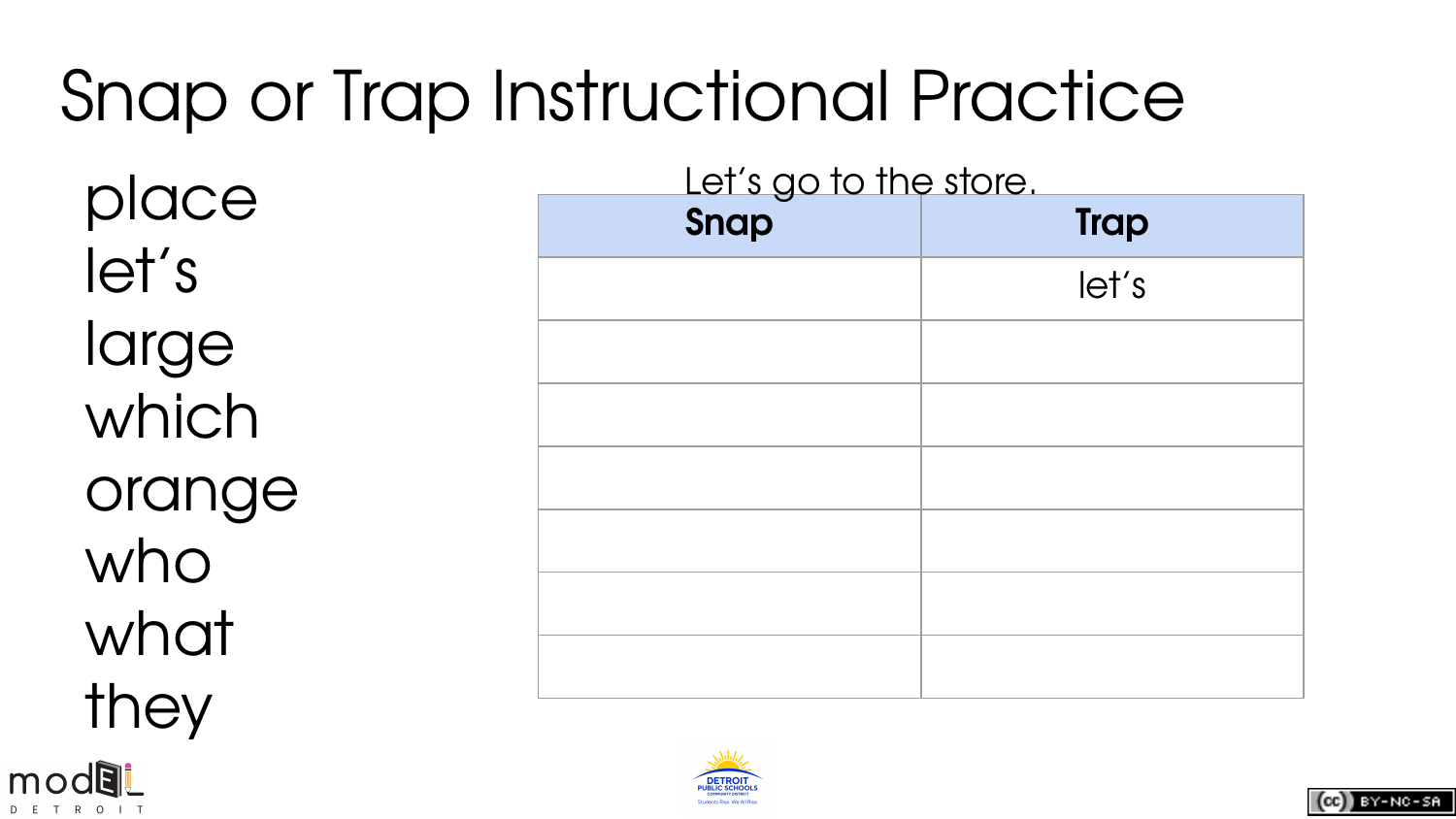

# Snap or Trap Instructional Practice
Let’s go to the store.
place
let’s
large
which orange
who
what
they
| Snap | Trap |
| --- | --- |
|  | let’s |
|  |  |
|  |  |
|  |  |
|  |  |
|  |  |
|  |  |